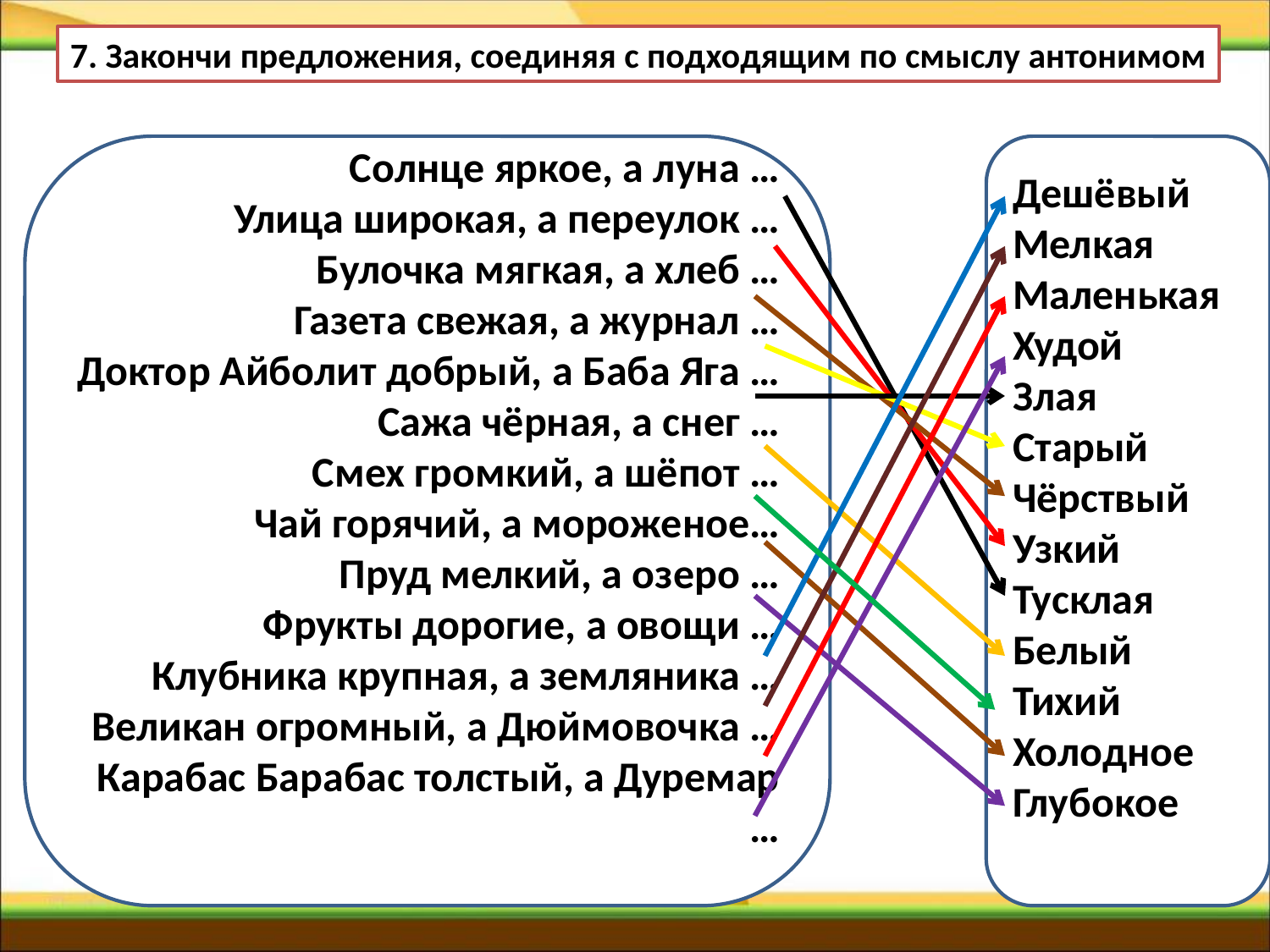

7. Закончи предложения, соединяя с подходящим по смыслу антонимом
Солнце яркое, а луна …
Улица широкая, а переулок …
Булочка мягкая, а хлеб …
Газета свежая, а журнал …
Доктор Айболит добрый, а Баба Яга …
Сажа чёрная, а снег …
Смех громкий, а шёпот …
Чай горячий, а мороженое…
Пруд мелкий, а озеро …
Фрукты дорогие, а овощи …
Клубника крупная, а земляника …
Великан огромный, а Дюймовочка …
Карабас Барабас толстый, а Дуремар …

Дешёвый
Мелкая
Маленькая
Худой
Злая
Старый
Чёрствый
Узкий
Тусклая
Белый
Тихий
Холодное
Глубокое